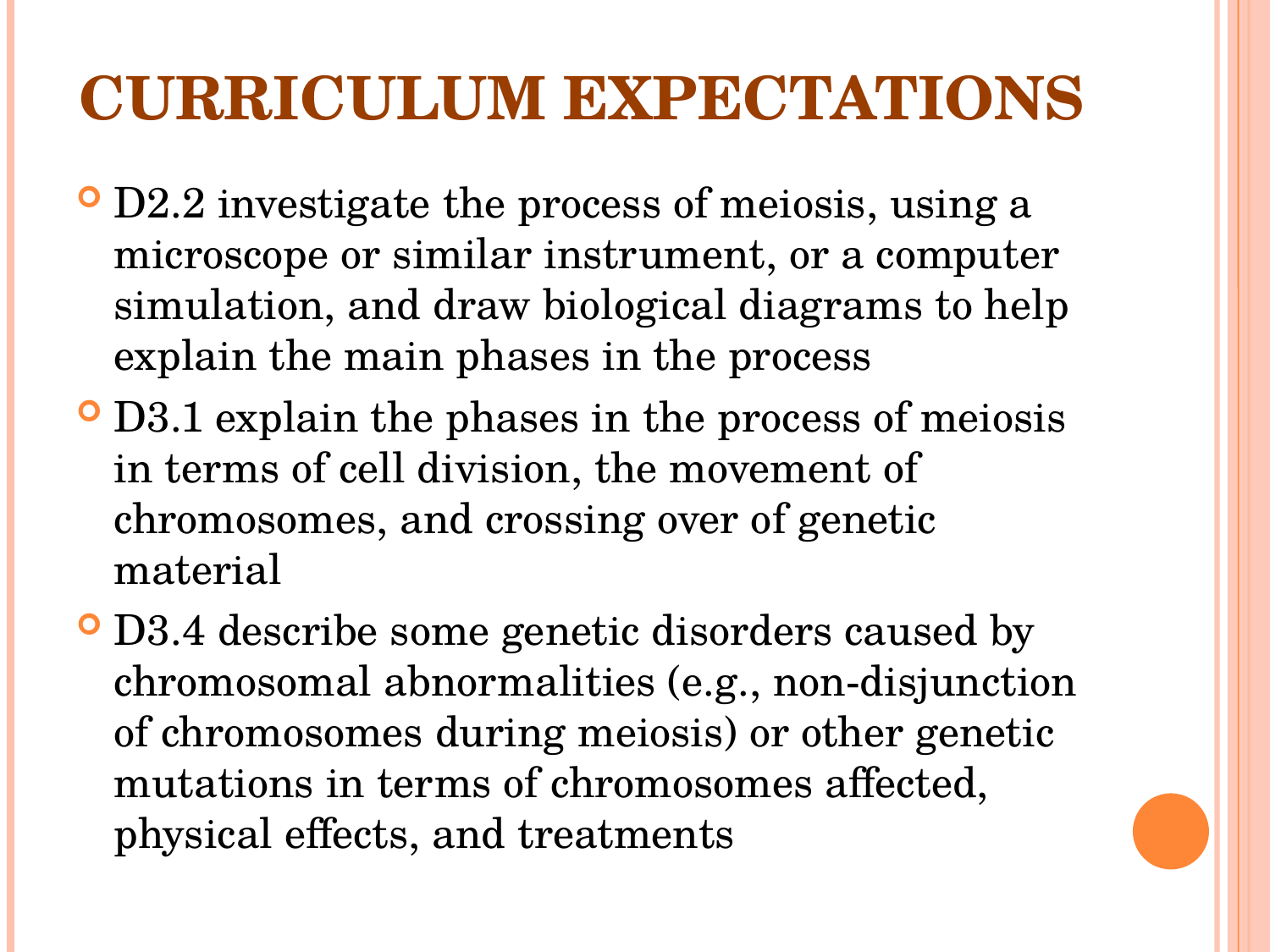

# Curriculum Expectations
D2.2 investigate the process of meiosis, using a microscope or similar instrument, or a computer simulation, and draw biological diagrams to help explain the main phases in the process
D3.1 explain the phases in the process of meiosis in terms of cell division, the movement of chromosomes, and crossing over of genetic material
D3.4 describe some genetic disorders caused by chromosomal abnormalities (e.g., non-disjunction of chromosomes during meiosis) or other genetic mutations in terms of chromosomes affected, physical effects, and treatments